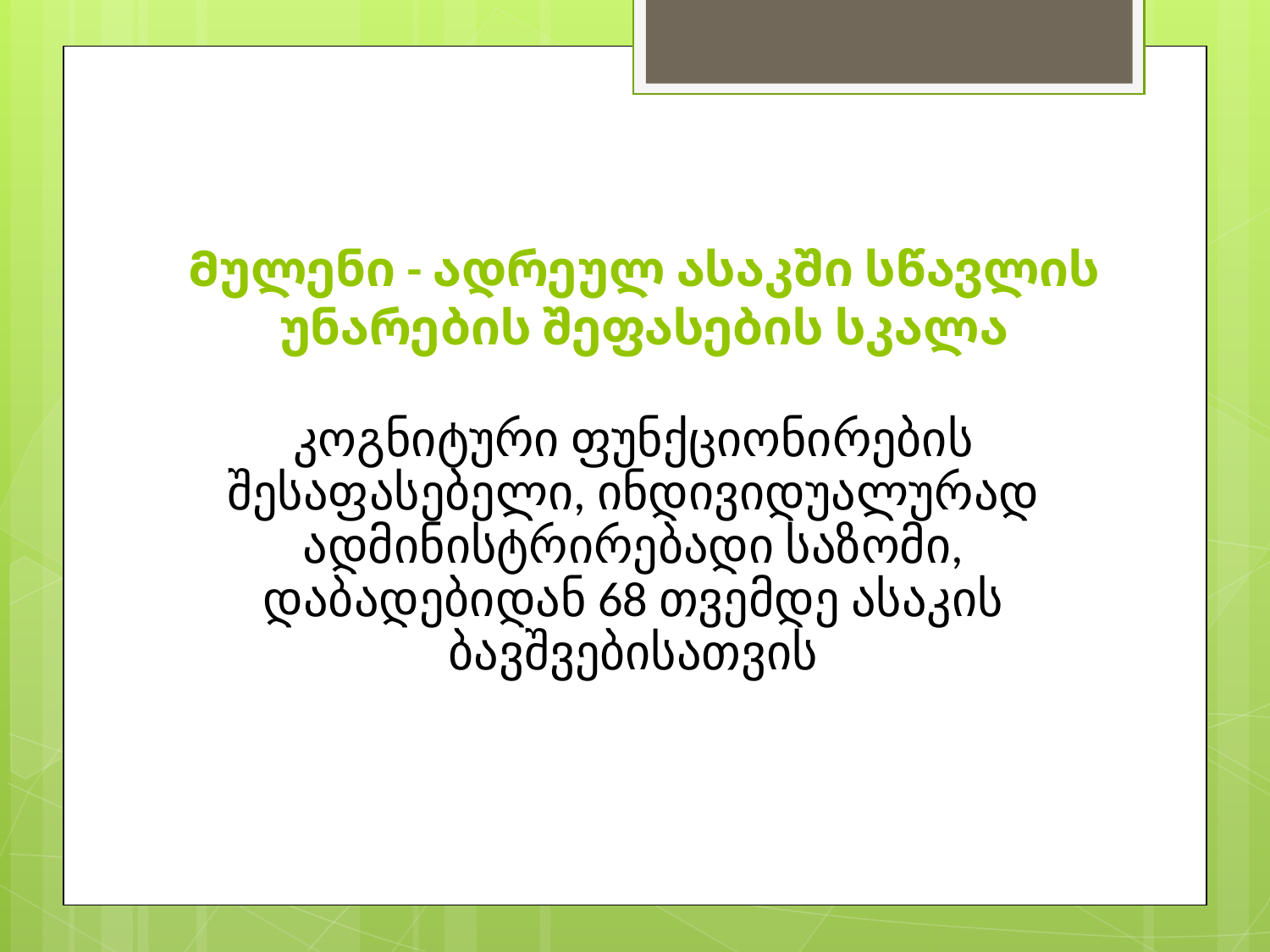

# Მულენი - ადრეულ ასაკში სწავლის უნარების შეფასების სკალა
კოგნიტური ფუნქციონირების შესაფასებელი, ინდივიდუალურად ადმინისტრირებადი საზომი, დაბადებიდან 68 თვემდე ასაკის ბავშვებისათვის